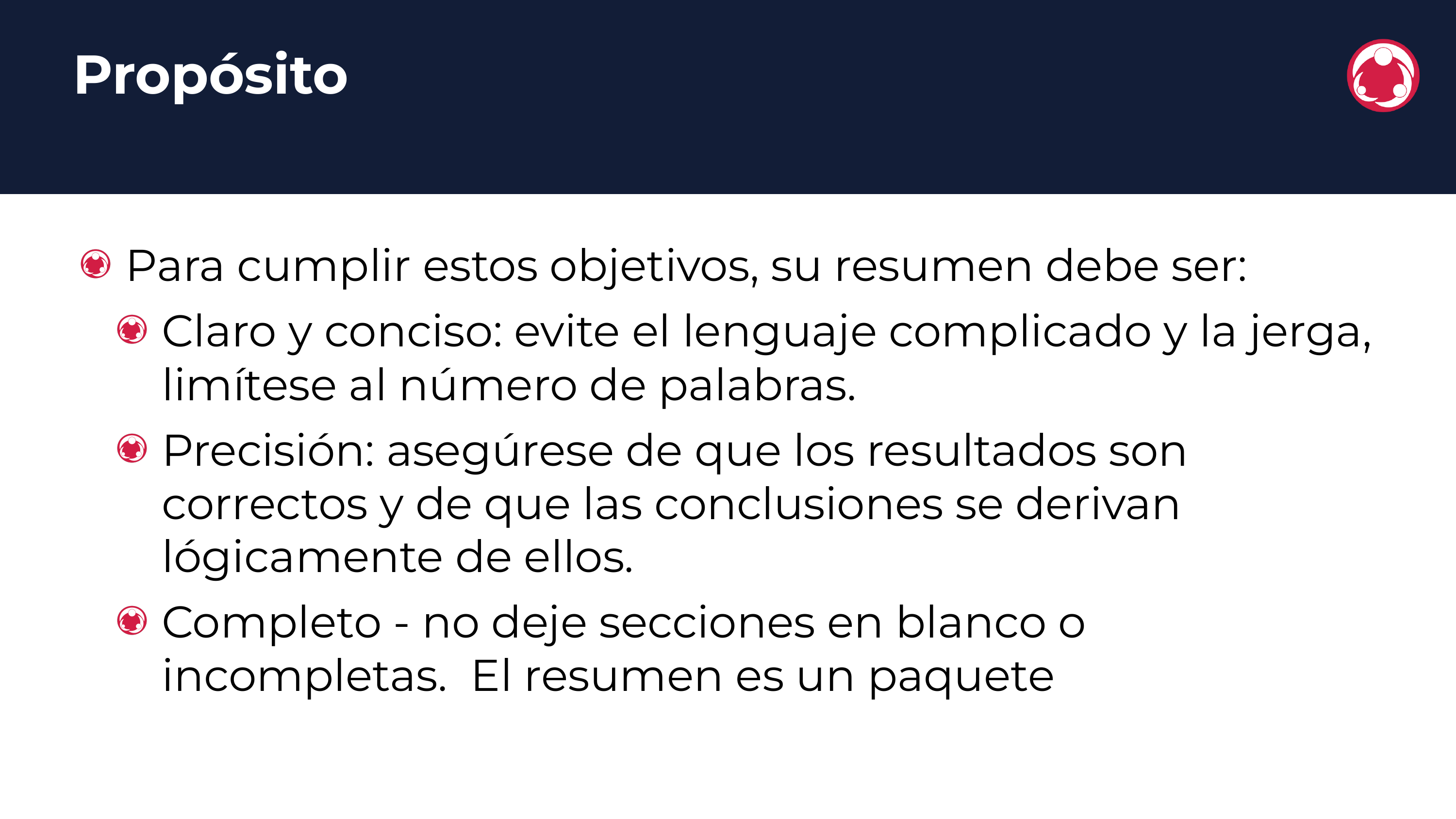

Propósito

Para cumplir estos objetivos, su resumen debe ser:
Claro y conciso: evite el lenguaje complicado y la jerga, limítese al número de palabras.
Precisión: asegúrese de que los resultados son correctos y de que las conclusiones se derivan lógicamente de ellos.
Completo - no deje secciones en blanco o incompletas.  El resumen es un paquete